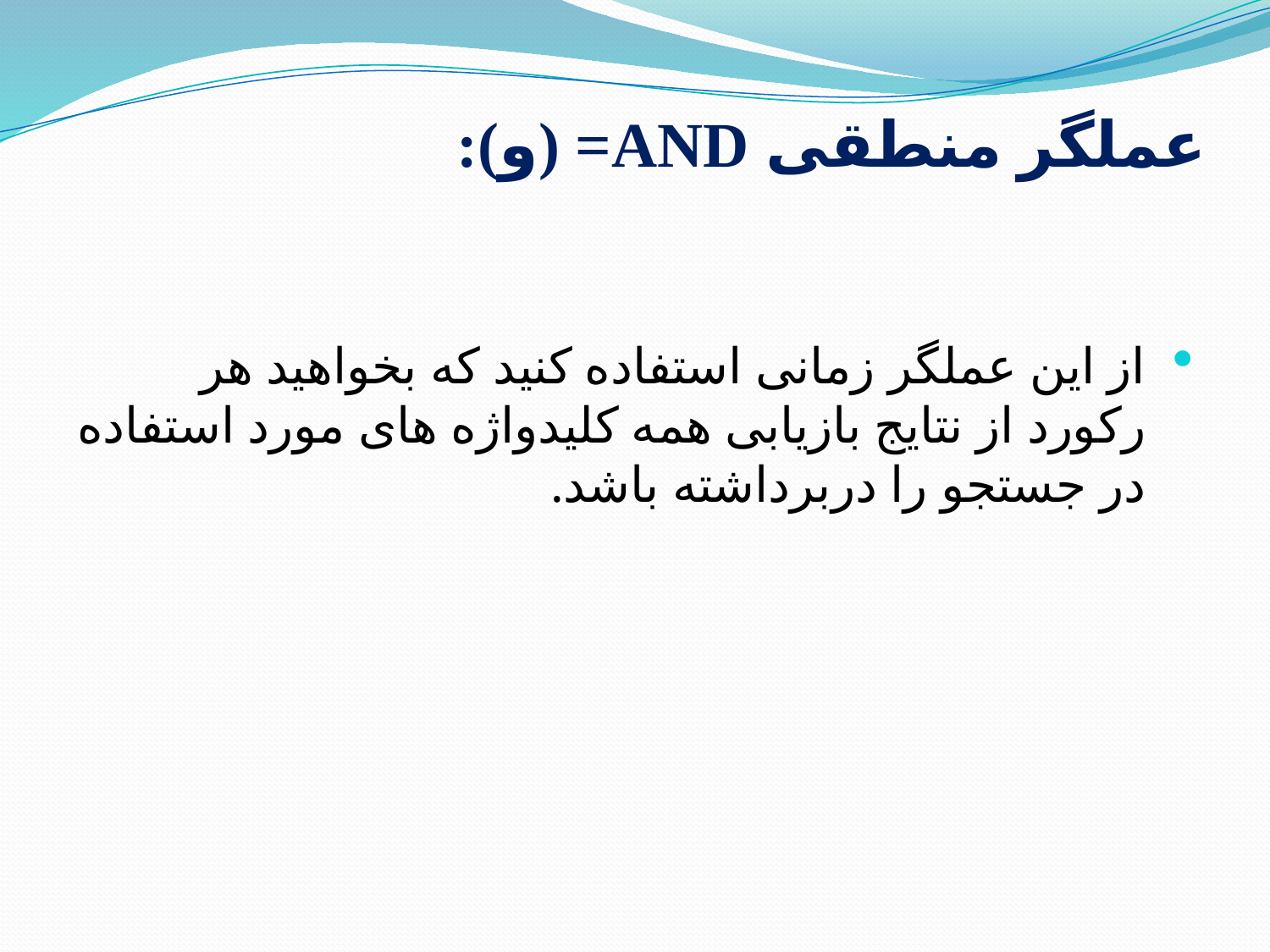

# عملگر منطقی AND= (و):

از این عملگر زمانی استفاده کنید که بخواهید هر رکورد از نتایج بازیابی همه کلیدواژه های مورد استفاده در جستجو را دربرداشته باشد.